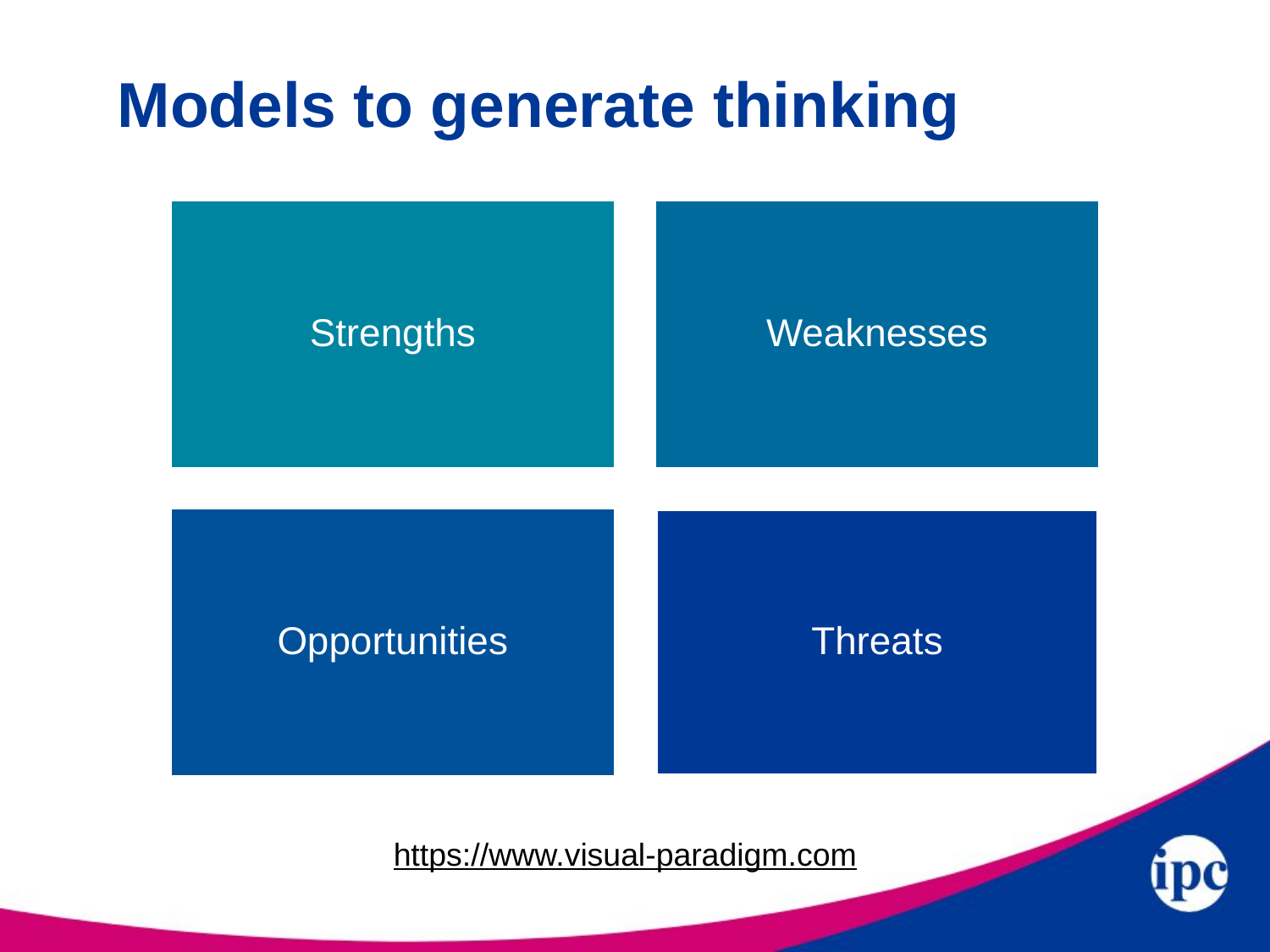

# Models to generate thinking
Strengths
Weaknesses
Opportunities
Threats
https://www.visual-paradigm.com